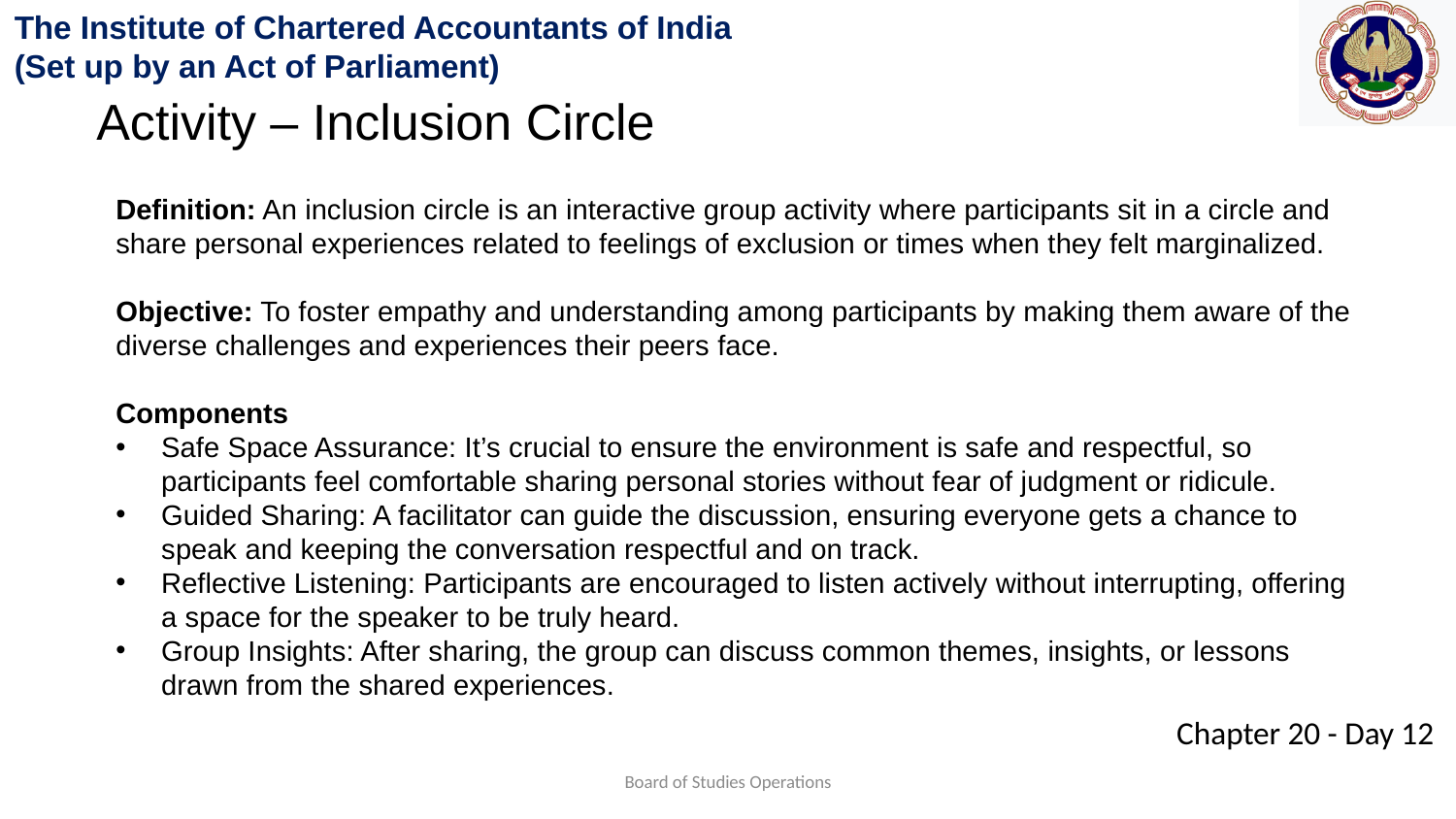

Activity – Inclusion Circle

Definition: An inclusion circle is an interactive group activity where participants sit in a circle and
share personal experiences related to feelings of exclusion or times when they felt marginalized.

Objective: To foster empathy and understanding among participants by making them aware of the diverse challenges and experiences their peers face.

Components
Safe Space Assurance: It’s crucial to ensure the environment is safe and respectful, so participants feel comfortable sharing personal stories without fear of judgment or ridicule.
Guided Sharing: A facilitator can guide the discussion, ensuring everyone gets a chance to speak and keeping the conversation respectful and on track.
Reflective Listening: Participants are encouraged to listen actively without interrupting, offering a space for the speaker to be truly heard.
Group Insights: After sharing, the group can discuss common themes, insights, or lessons drawn from the shared experiences.
Board of Studies Operations